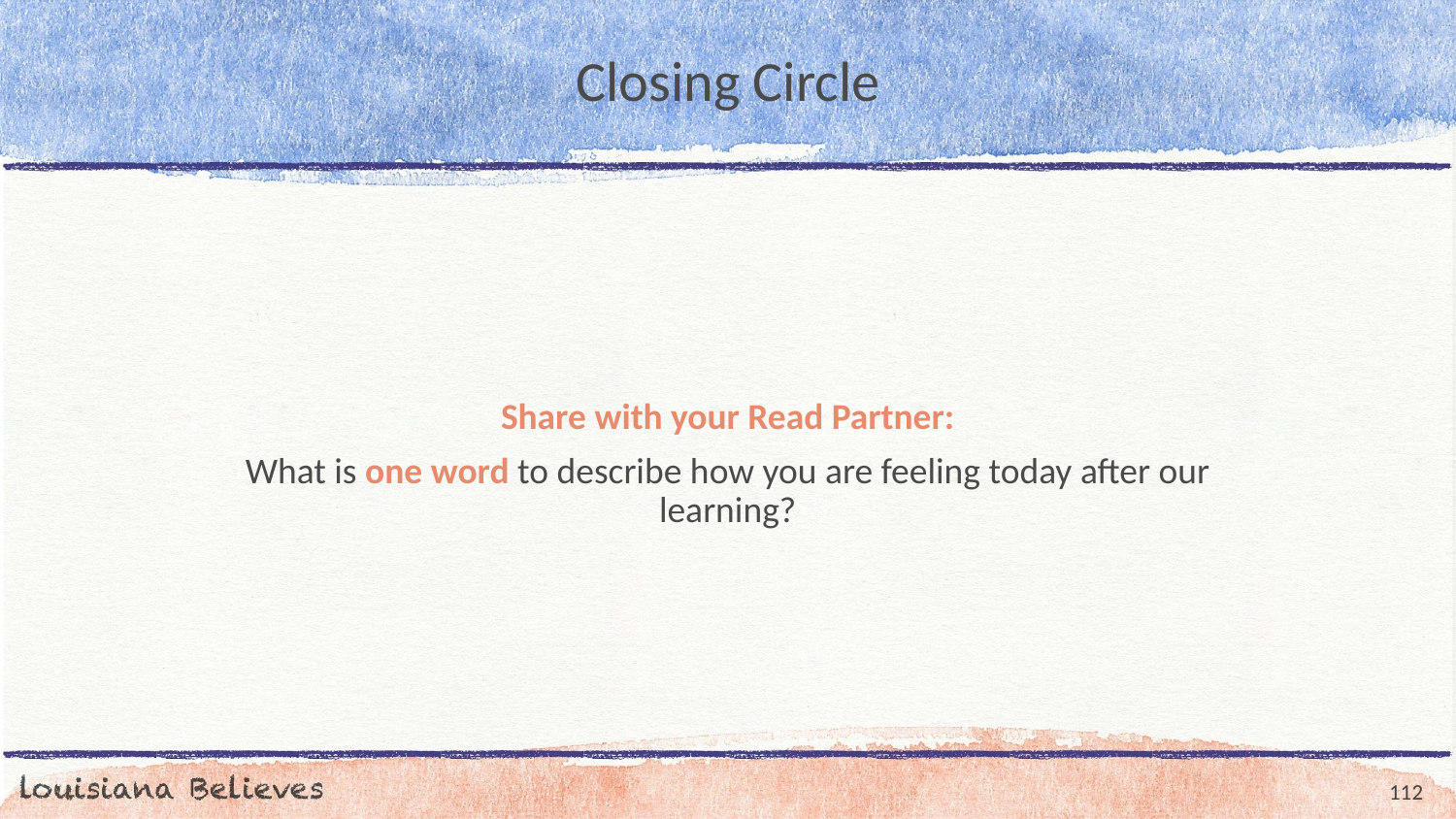

# Closing Circle
Share with your Read Partner:
What is one word to describe how you are feeling today after our learning?